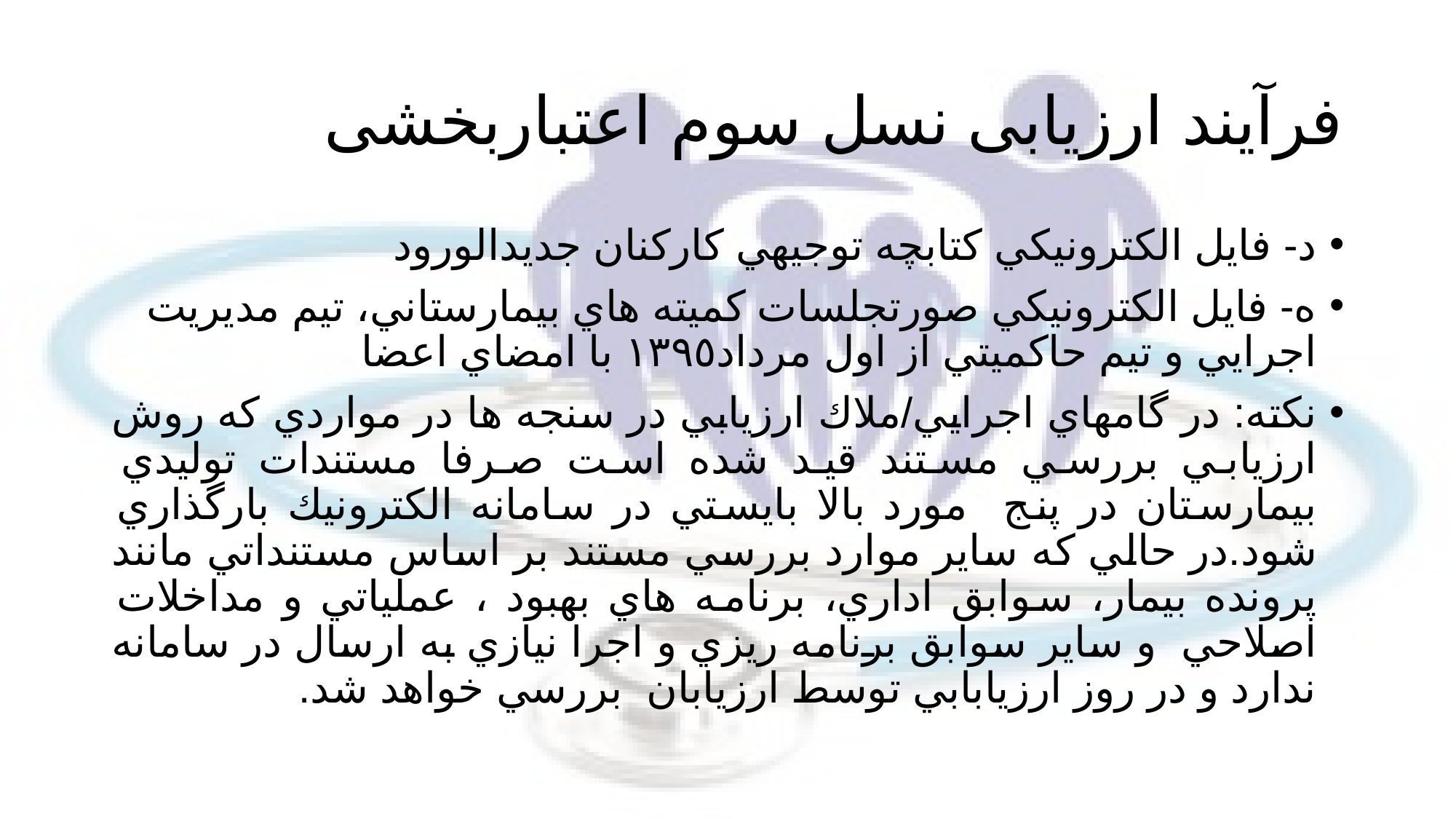

# فرآیند ارزیابی نسل سوم اعتباربخشی
د- فايل الكترونيكي كتابچه توجيهي كاركنان جديدالورود
ه- فايل الكترونيكي صورتجلسات كميته هاي بيمارستاني، تيم مديريت اجرايي و تيم حاكميتي از اول مرداد١٣٩٥ با امضاي اعضا
نکته: در گامهاي اجرايي/ملاك ارزيابي در سنجه ها در مواردي كه روش ارزيابي بررسي مستند قيد شده است صرفا مستندات توليدي بيمارستان در پنج  مورد بالا بايستي در سامانه الكترونيك بارگذاري شود.در حالي كه ساير موارد بررسي مستند بر اساس مستنداتي مانند پرونده بيمار، سوابق اداري، برنامه هاي بهبود ، عملياتي و مداخلات اصلاحي  و ساير سوابق برنامه ريزي و اجرا نيازي به ارسال در سامانه ندارد و در روز ارزيابابي توسط ارزيابان  بررسي خواهد شد.